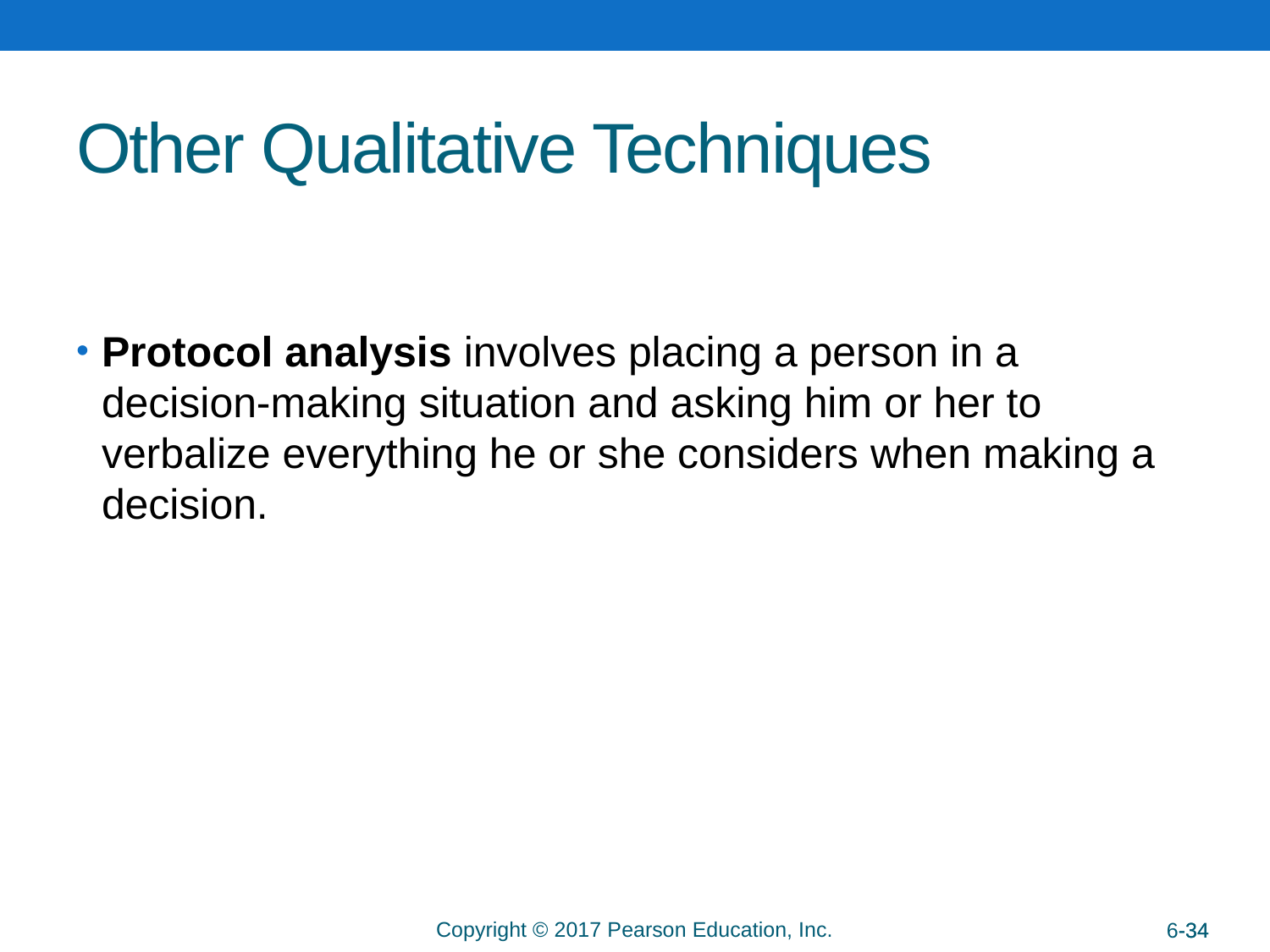

# Other Qualitative Techniques
Protocol analysis involves placing a person in a decision-making situation and asking him or her to verbalize everything he or she considers when making a decision.